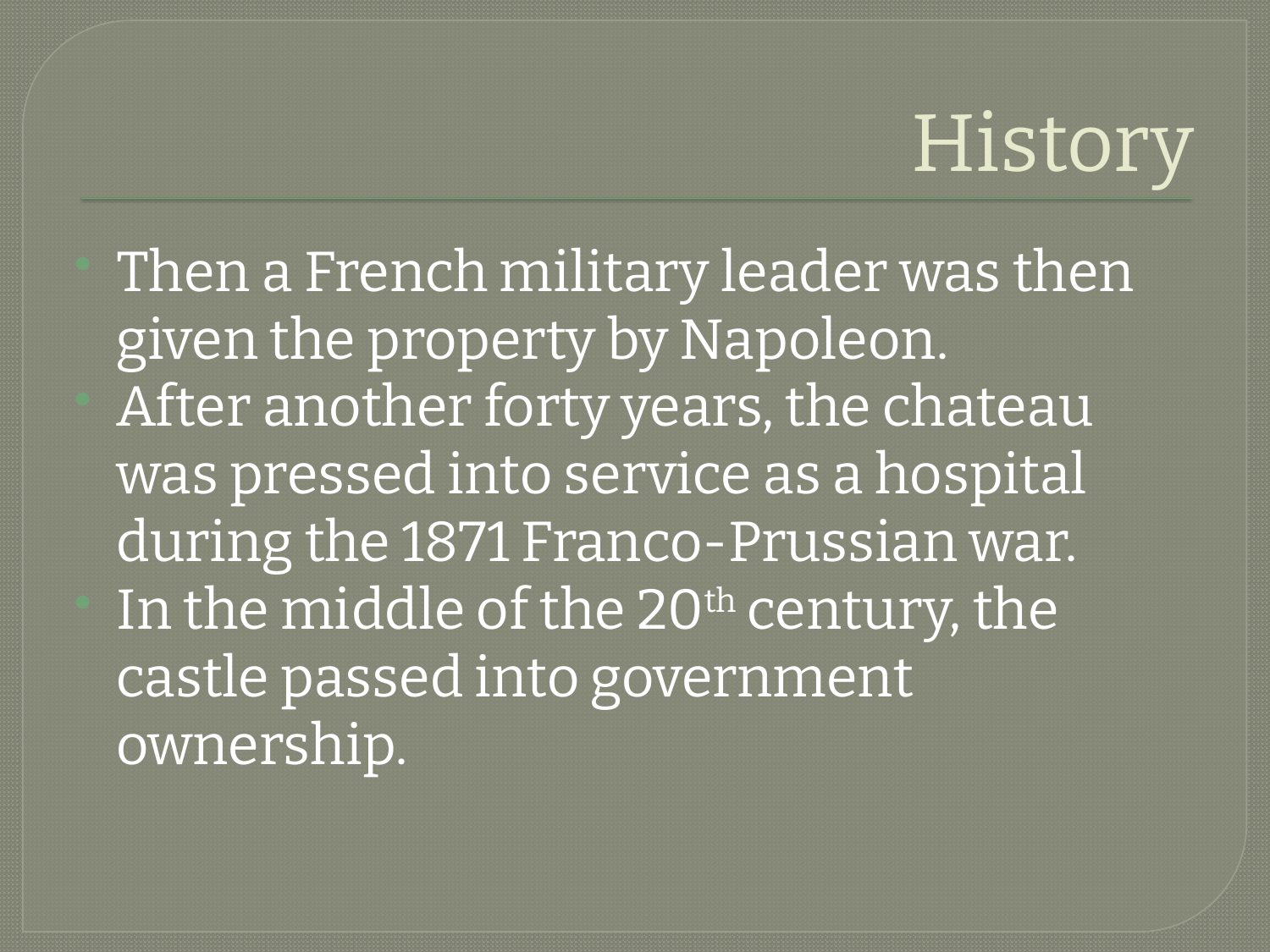

# History
Then a French military leader was then given the property by Napoleon.
After another forty years, the chateau was pressed into service as a hospital during the 1871 Franco-Prussian war.
In the middle of the 20th century, the castle passed into government ownership.